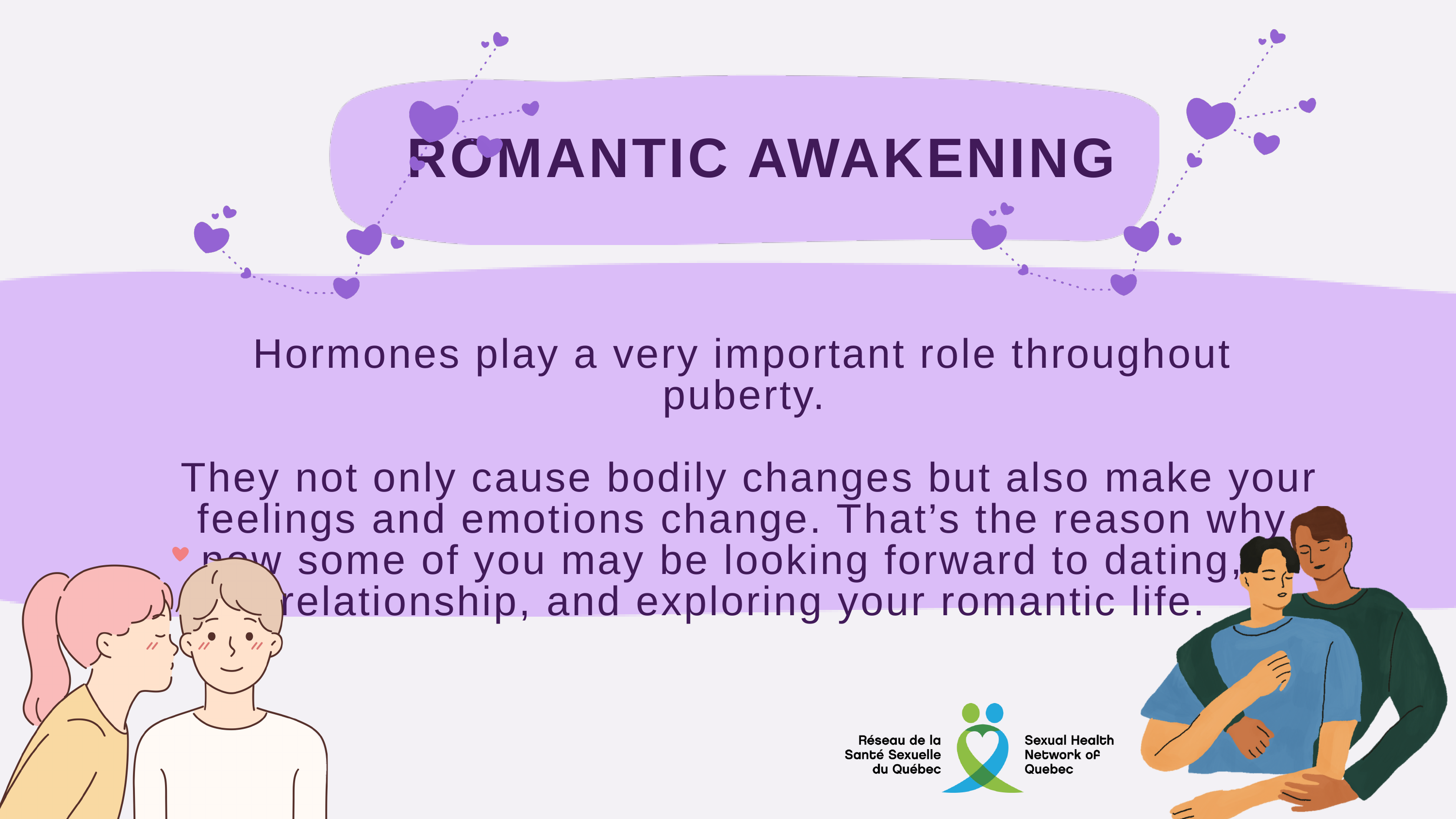

ROMANTIC AWAKENING

Hormones play a very important role throughout puberty.

 They not only cause bodily changes but also make your feelings and emotions change. That’s the reason why now some of you may be looking forward to dating, a relationship, and exploring your romantic life.